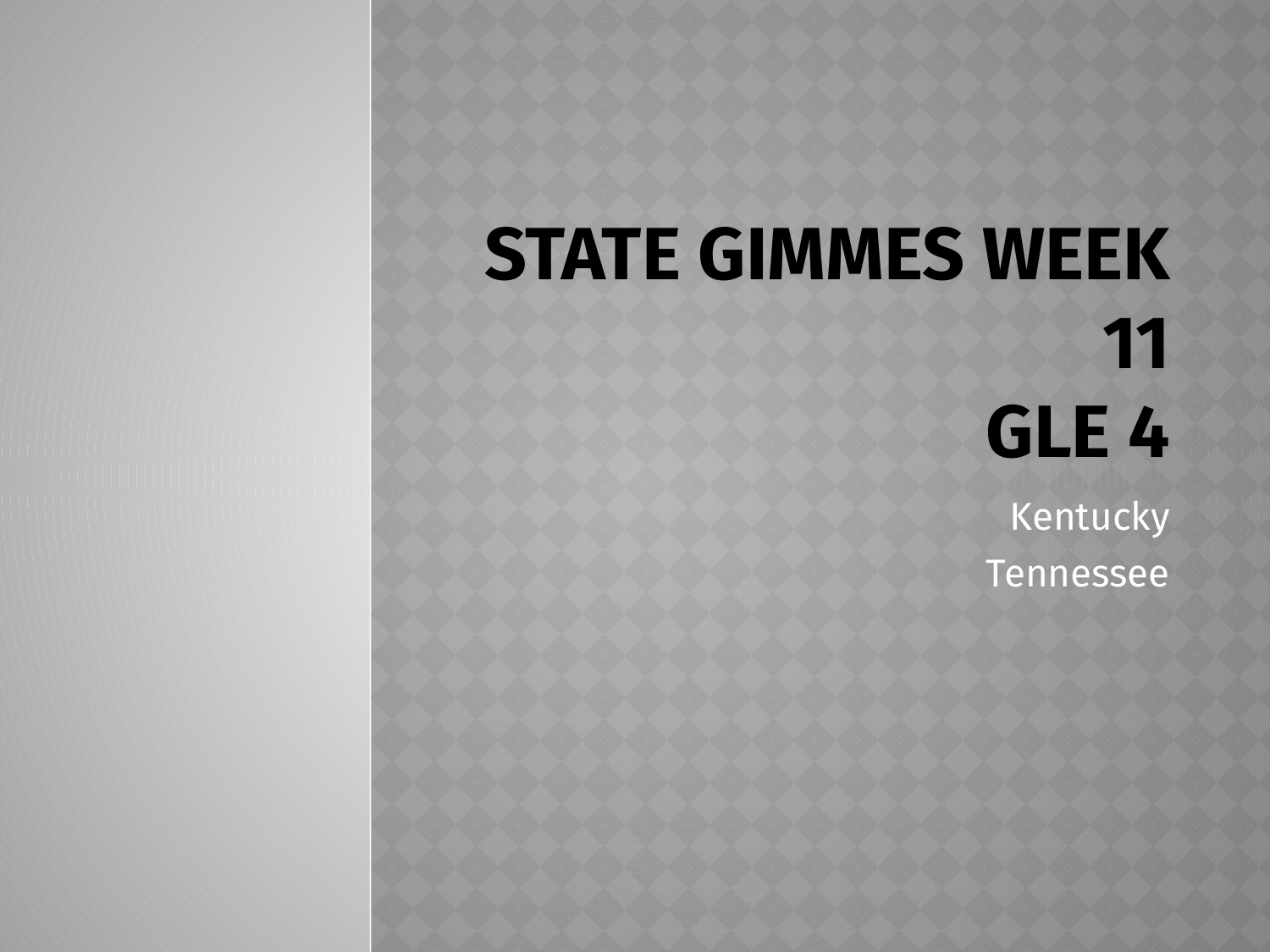

# State Gimmes Week 11 GLE 4
Kentucky
Tennessee